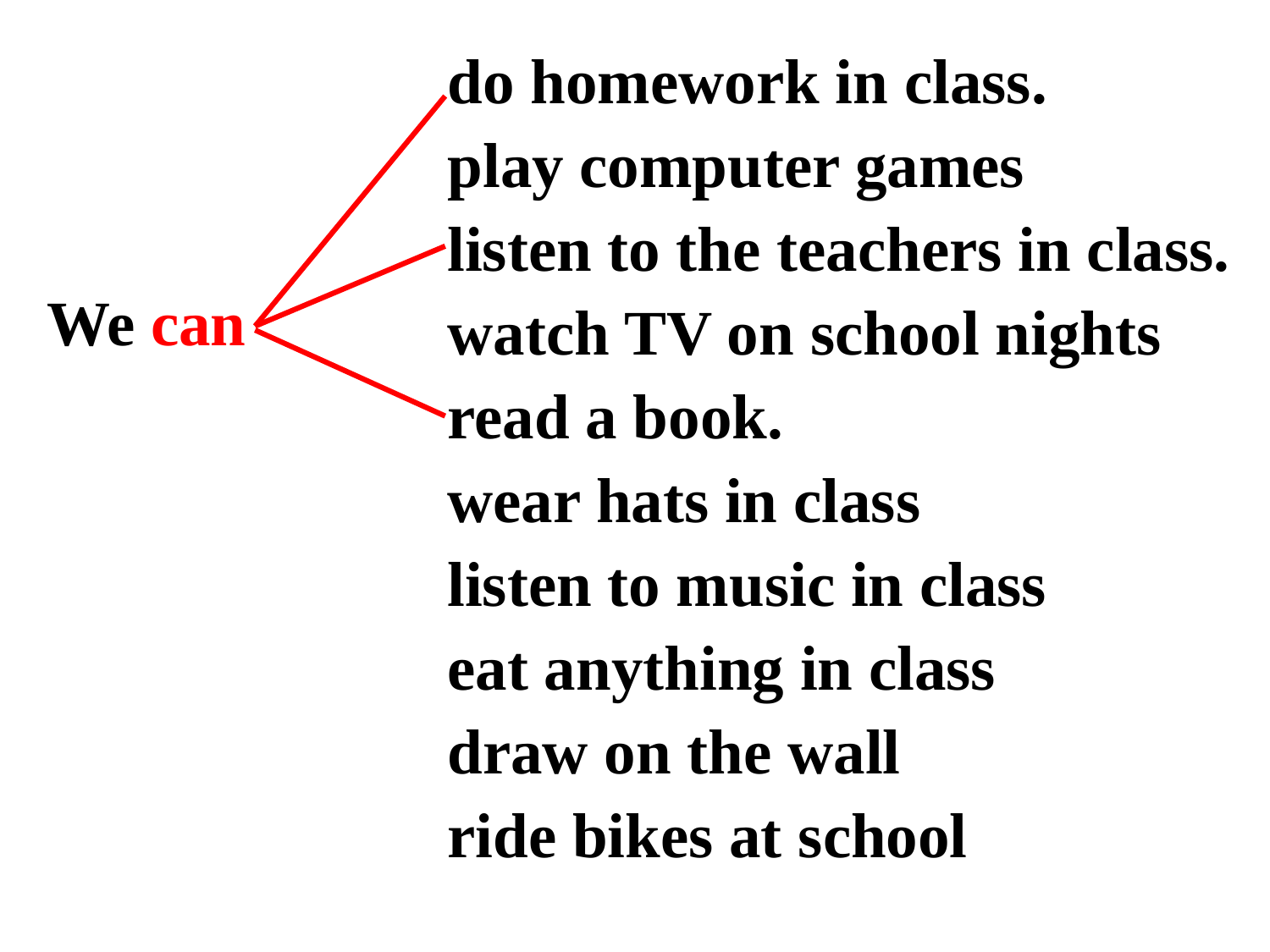

do homework in class.
play computer games
listen to the teachers in class.
watch TV on school nights
read a book.
wear hats in class
listen to music in class
eat anything in class
draw on the wall
ride bikes at school

We can